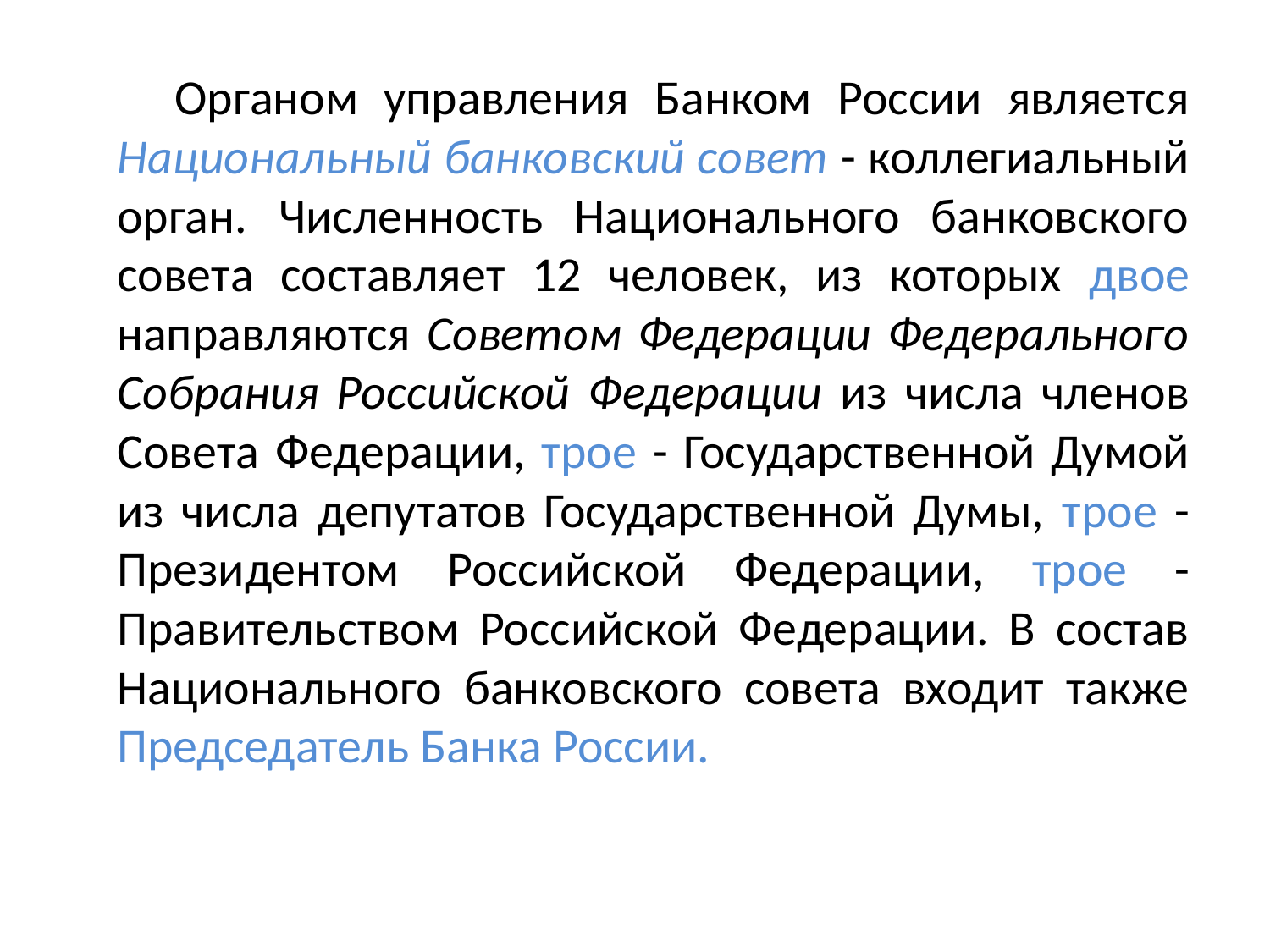

#
    Органом управления Банком России является Национальный банковский совет - коллегиальный орган. Численность Национального банковского совета составляет 12 человек, из которых двое направляются Советом Федерации Федерального Собрания Российской Федерации из числа членов Совета Федерации, трое - Государственной Думой из числа депутатов Государственной Думы, трое - Президентом Российской Федерации, трое - Правительством Российской Федерации. В состав Национального банковского совета входит также Председатель Банка России.